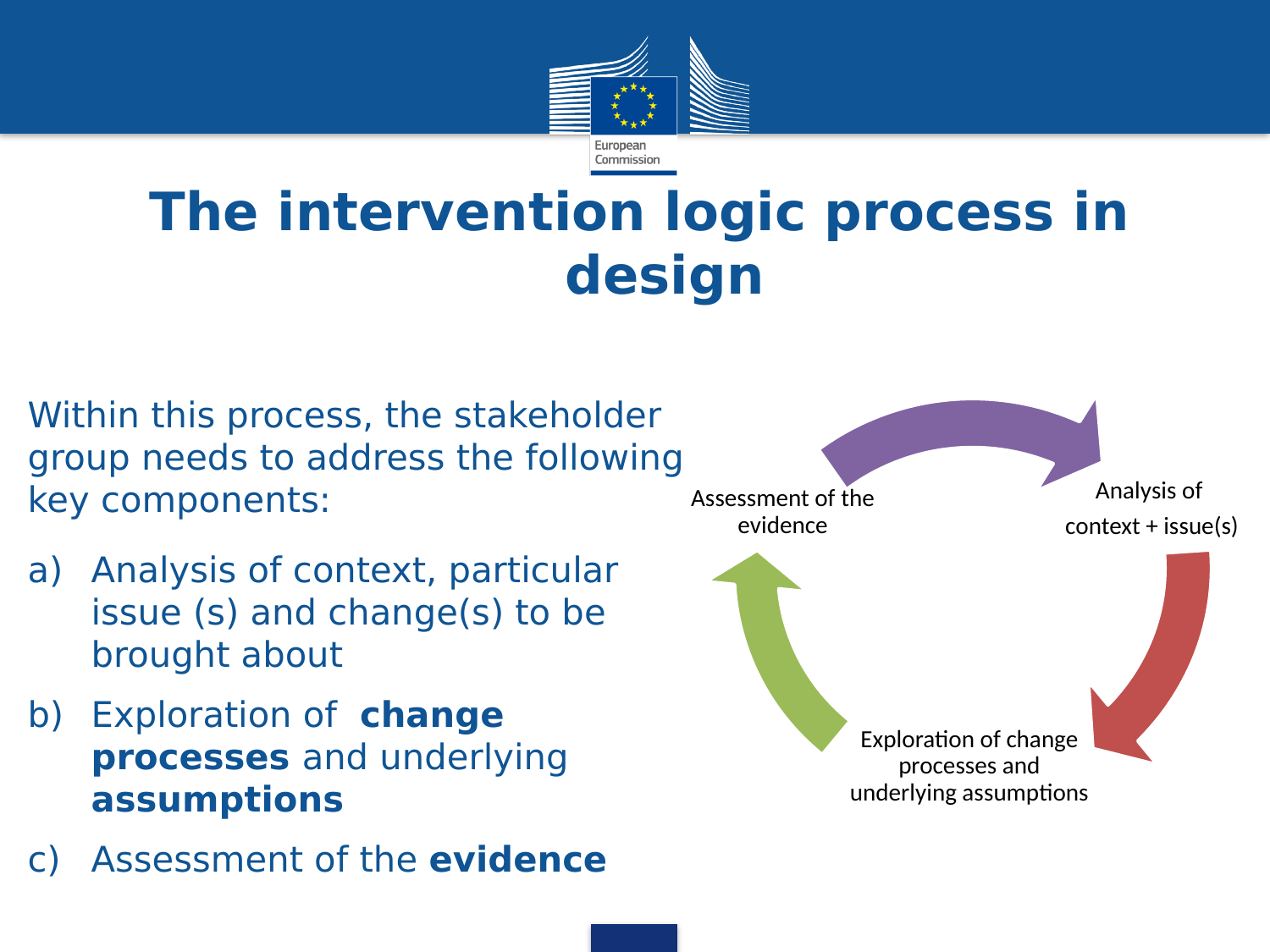

# The intervention logic process in design
Within this process, the stakeholder group needs to address the following key components:
Analysis of context, particular issue (s) and change(s) to be brought about
Exploration of  change processes and underlying assumptions
Assessment of the evidence

Analysis of
context + issue(s)
Exploration of change processes and underlying assumptions
Assessment of the evidence